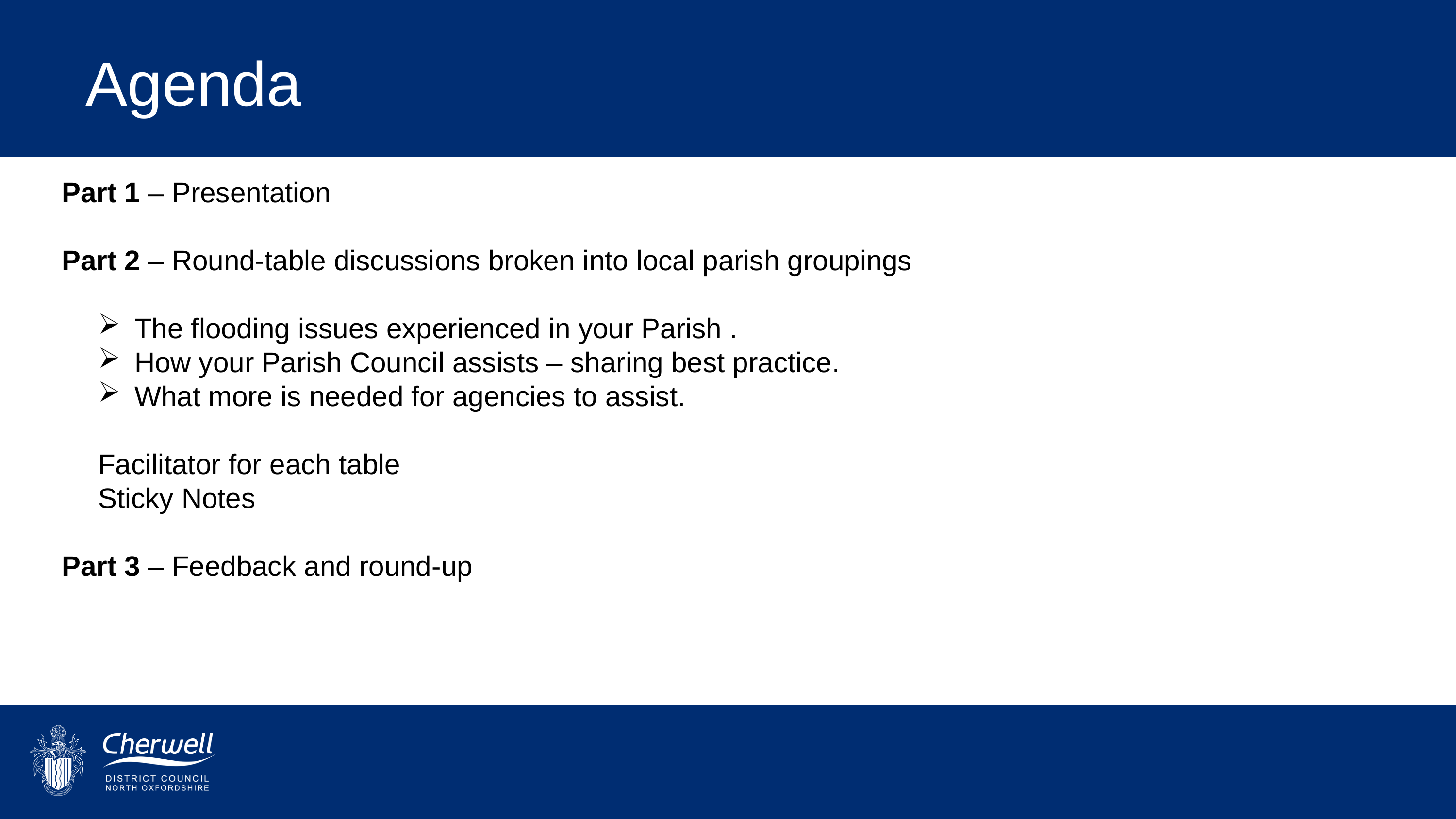

Agenda
Part 1 – Presentation

Part 2 – Round-table discussions broken into local parish groupings

The flooding issues experienced in your Parish .
How your Parish Council assists – sharing best practice.
What more is needed for agencies to assist.

Facilitator for each table
Sticky Notes

Part 3 – Feedback and round-up